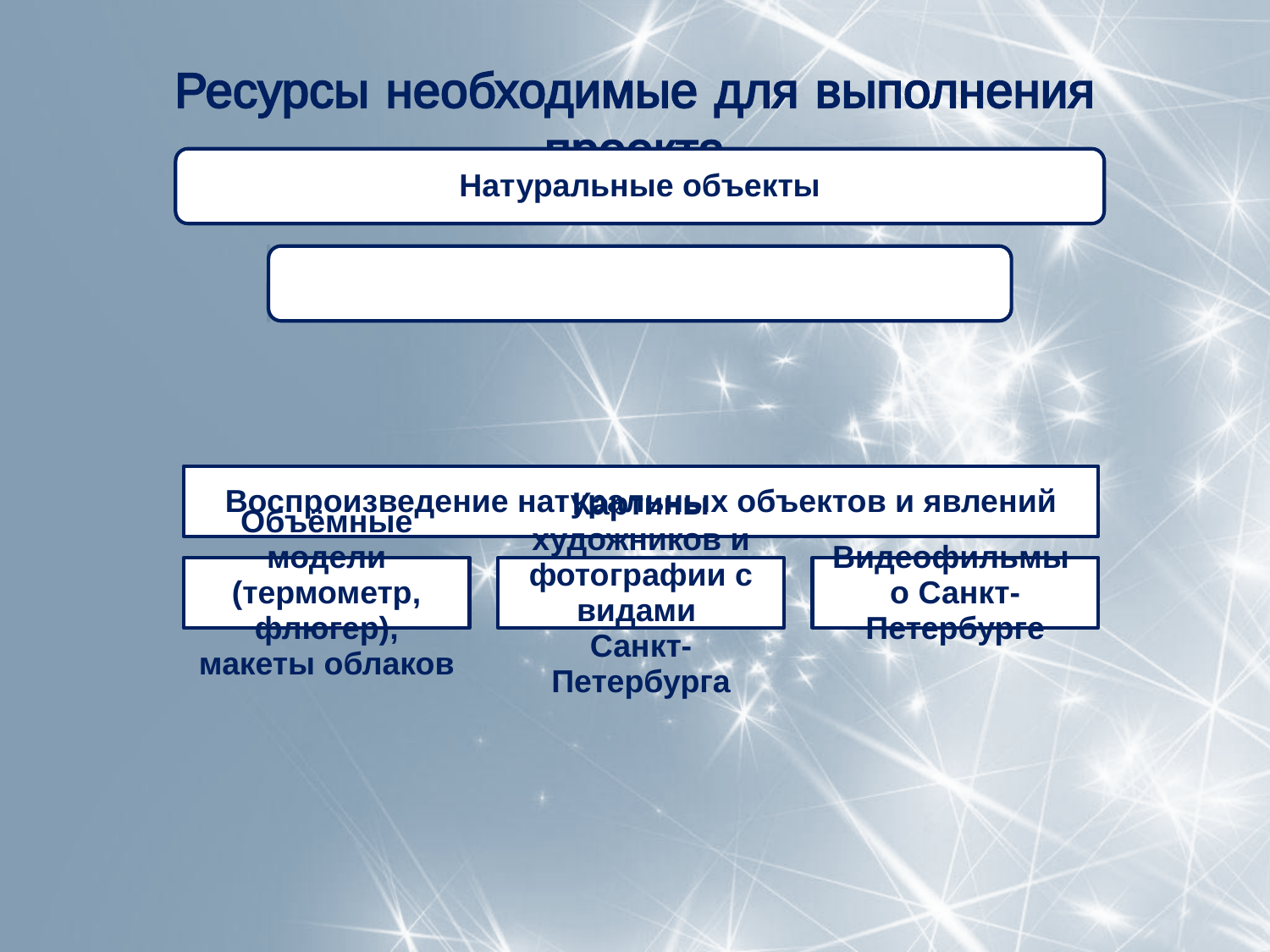

# Ресурсы необходимые для выполнения проекта
Натуральные объекты
Видеофильмы